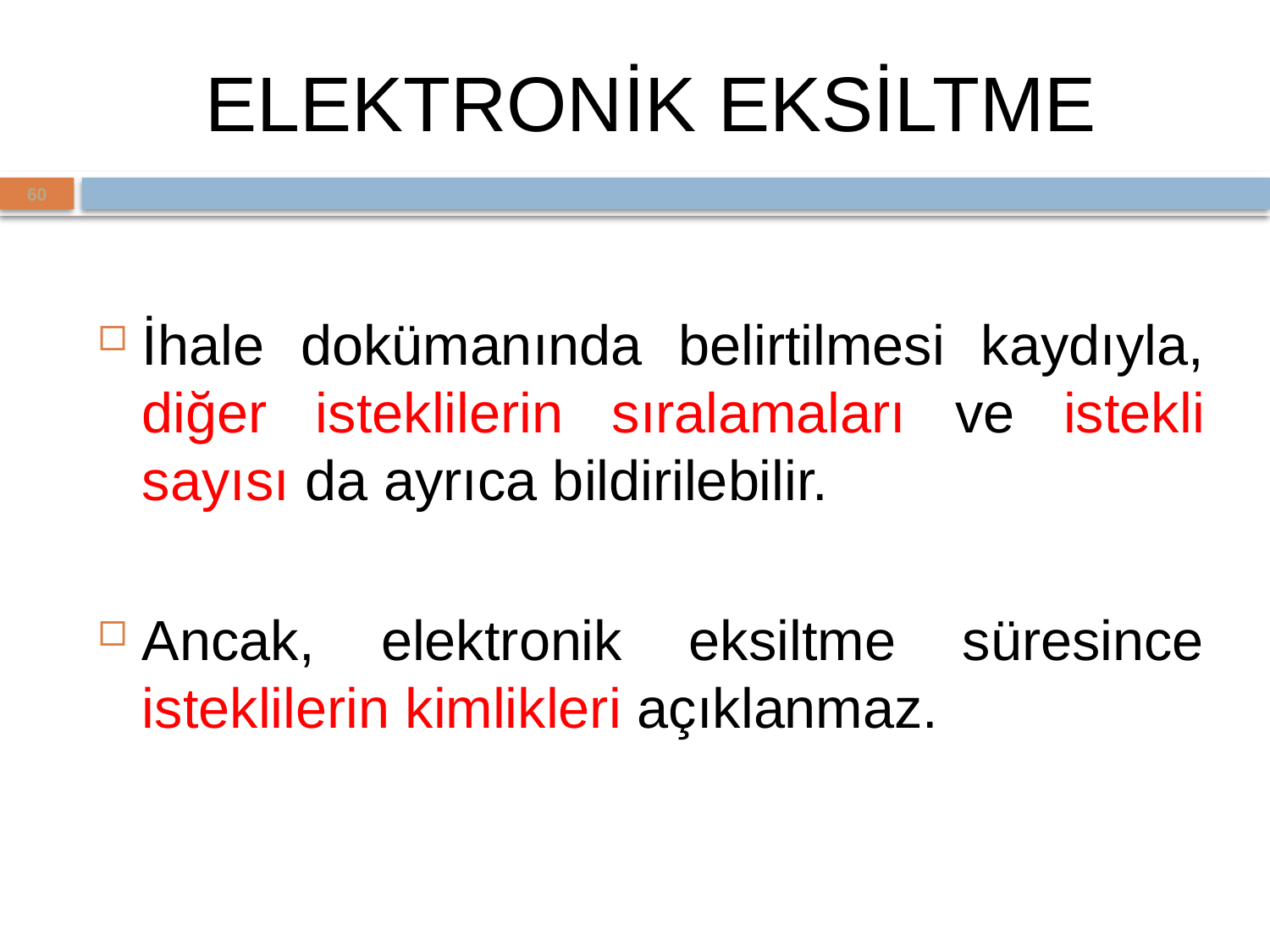

# ELEKTRONİK EKSİLTME
60

İhale dokümanında belirtilmesi kaydıyla, diğer isteklilerin sıralamaları ve istekli sayısı da ayrıca bildirilebilir.

Ancak, elektronik eksiltme süresince isteklilerin kimlikleri açıklanmaz.